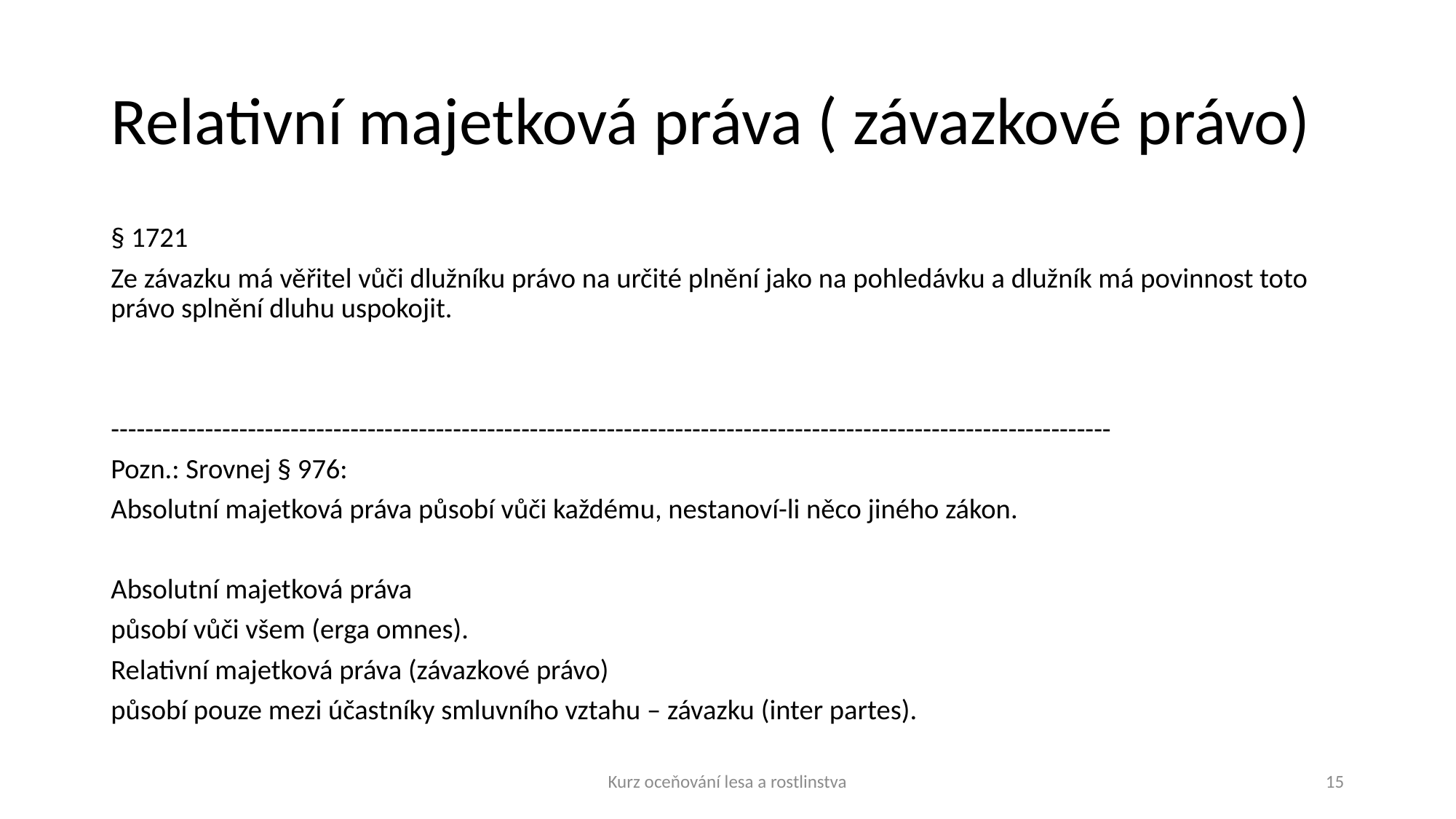

# Relativní majetková práva ( závazkové právo)
§ 1721
Ze závazku má věřitel vůči dlužníku právo na určité plnění jako na pohledávku a dlužník má povinnost toto právo splnění dluhu uspokojit.

---------------------------------------------------------------------------------------------------------------------
Pozn.: Srovnej § 976:
Absolutní majetková práva působí vůči každému, nestanoví-li něco jiného zákon.

Absolutní majetková práva
působí vůči všem (erga omnes).
Relativní majetková práva (závazkové právo)
působí pouze mezi účastníky smluvního vztahu – závazku (inter partes).

Kurz oceňování lesa a rostlinstva
15